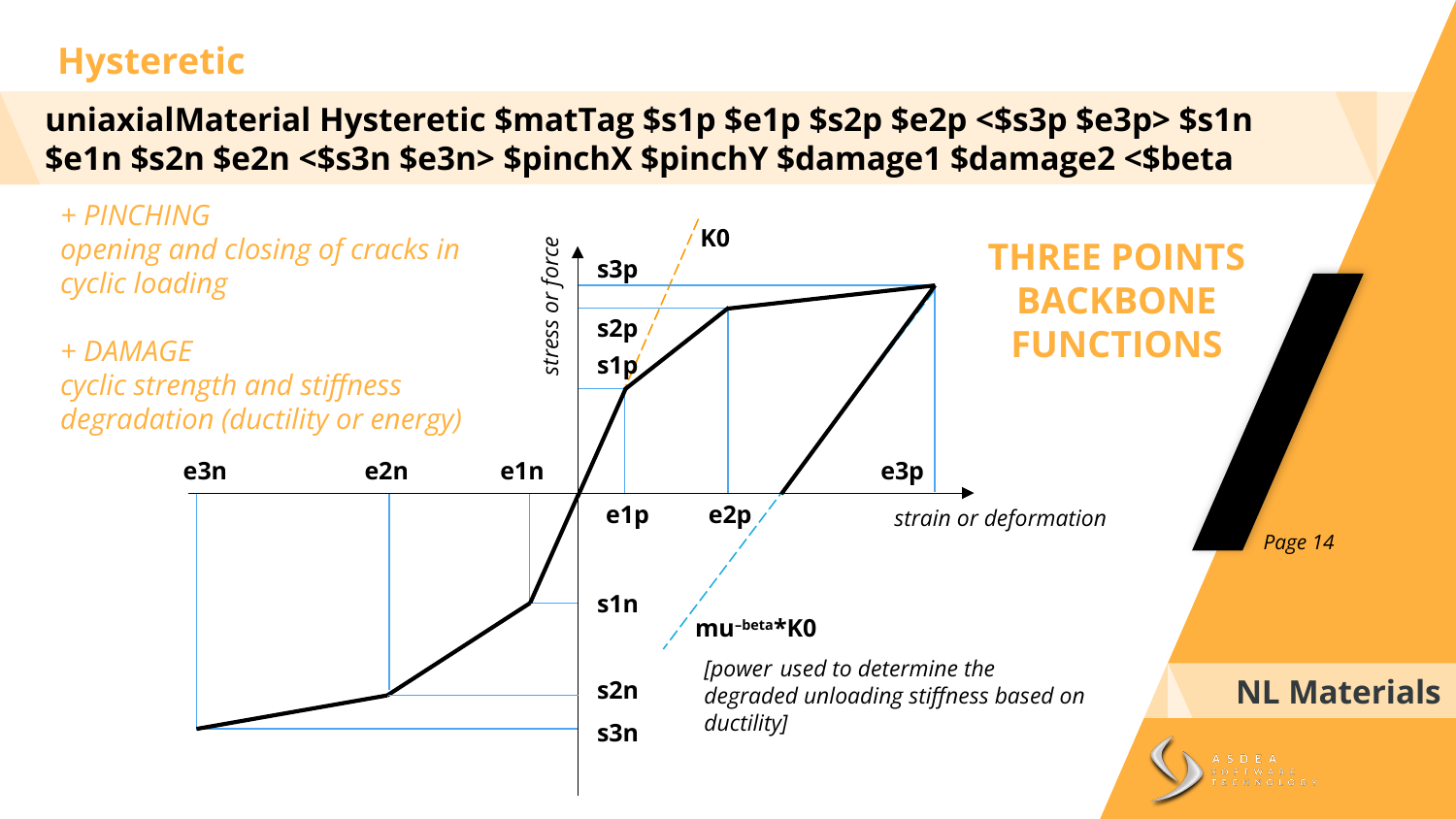

Hysteretic

uniaxialMaterial Hysteretic $matTag $s1p $e1p $s2p $e2p <$s3p $e3p> $s1n $e1n $s2n $e2n <$s3n $e3n> $pinchX $pinchY $damage1 $damage2 <$beta
+ PINCHING
opening and closing of cracks in cyclic loading

+ DAMAGE
cyclic strength and stiffness degradation (ductility or energy)
K0
stress or force
strain or deformation
THREE POINTS BACKBONE FUNCTIONS
s3p
s2p
s1p
e3n
e2n
e1n
e3p
e1p
e2p
Page 14
s1n
mu–beta*K0
[power used to determine the degraded unloading stiffness based on ductility]

NL Materials
s2n
s3n